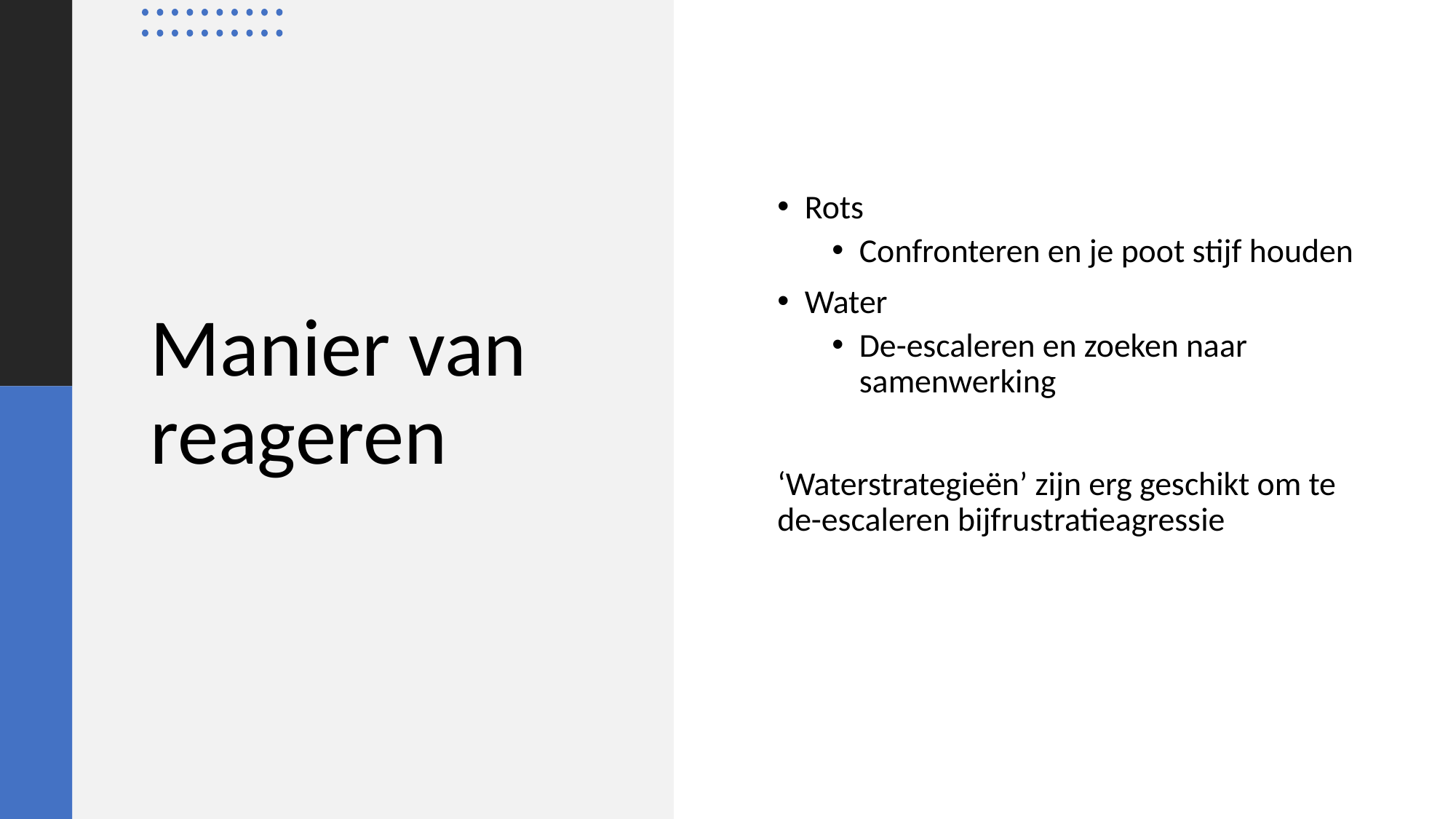

Rots
Confronteren en je poot stijf houden
Water
De-escaleren en zoeken naar samenwerking

‘Waterstrategieën’ zijn erg geschikt om te de-escaleren bijfrustratieagressie

# Manier van reageren